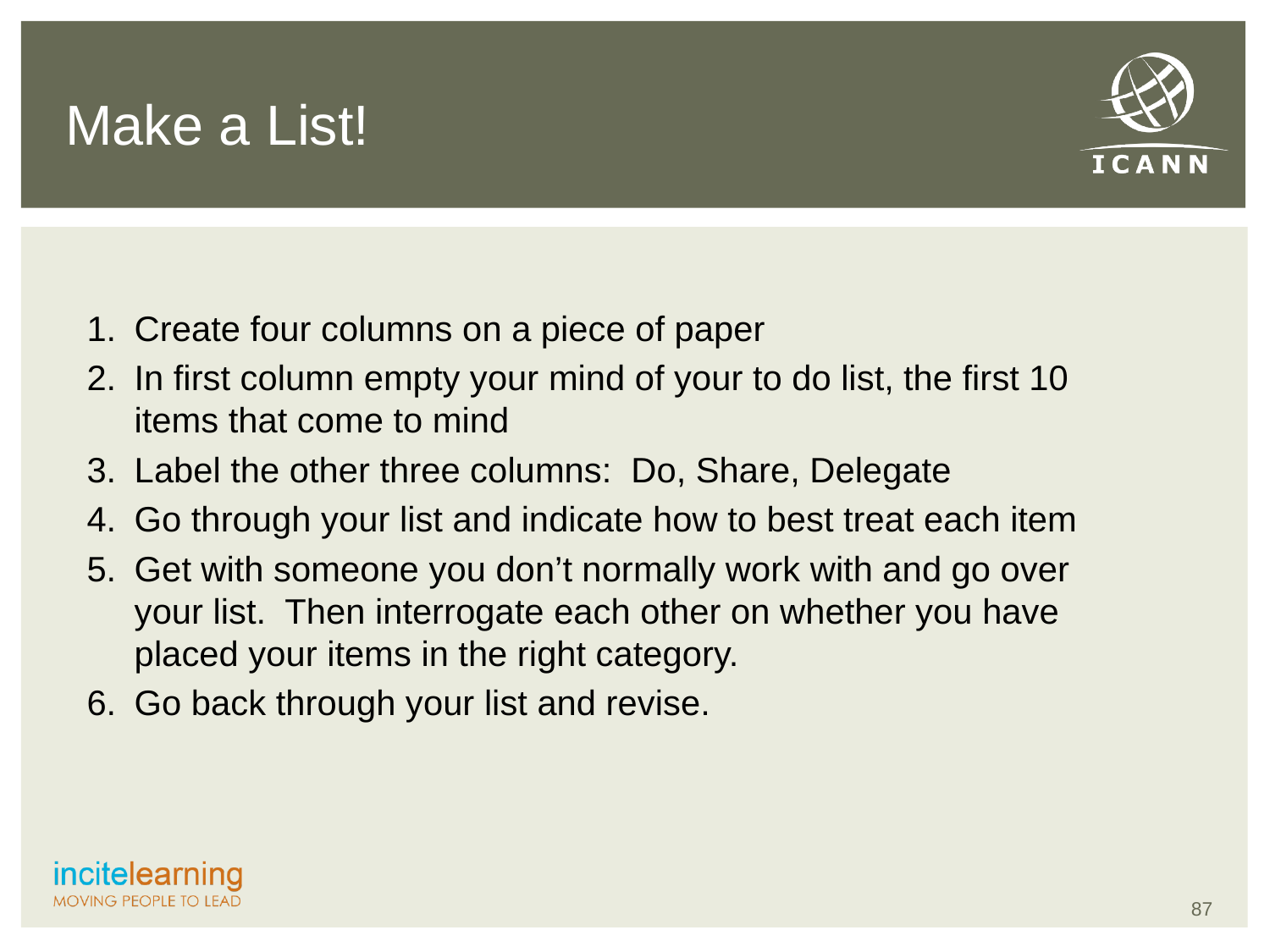

# Make a List!

Create four columns on a piece of paper
In first column empty your mind of your to do list, the first 10 items that come to mind
Label the other three columns:  Do, Share, Delegate
Go through your list and indicate how to best treat each item
Get with someone you don’t normally work with and go over your list.  Then interrogate each other on whether you have placed your items in the right category.
Go back through your list and revise.

87